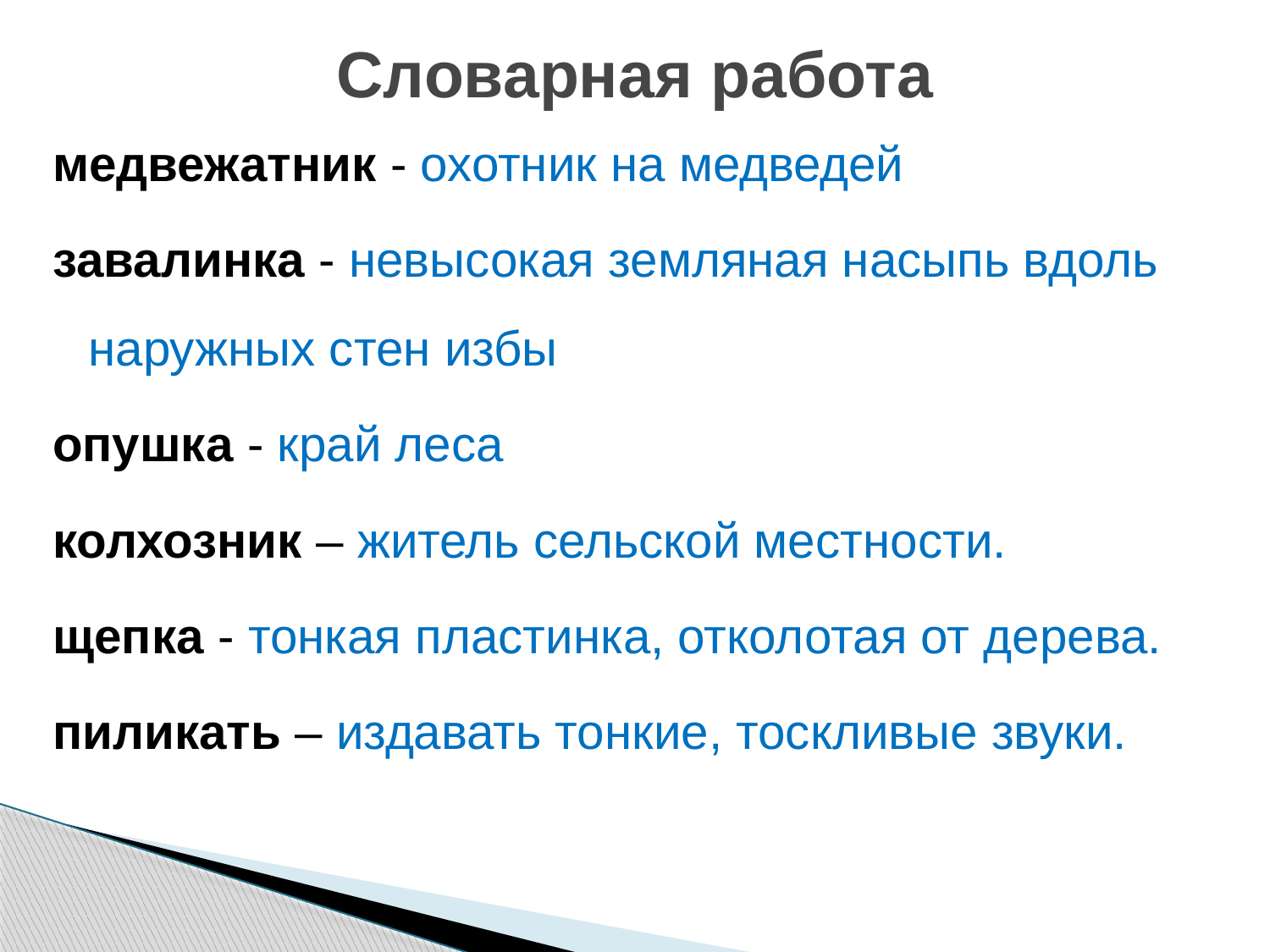

# Словарная работа
медвежатник - охотник на медведей
завалинка - невысокая земляная насыпь вдоль наружных стен избы
опушка - край леса
колхозник – житель сельской местности.
щепка - тонкая пластинка, отколотая от дерева.
пиликать – издавать тонкие, тоскливые звуки.